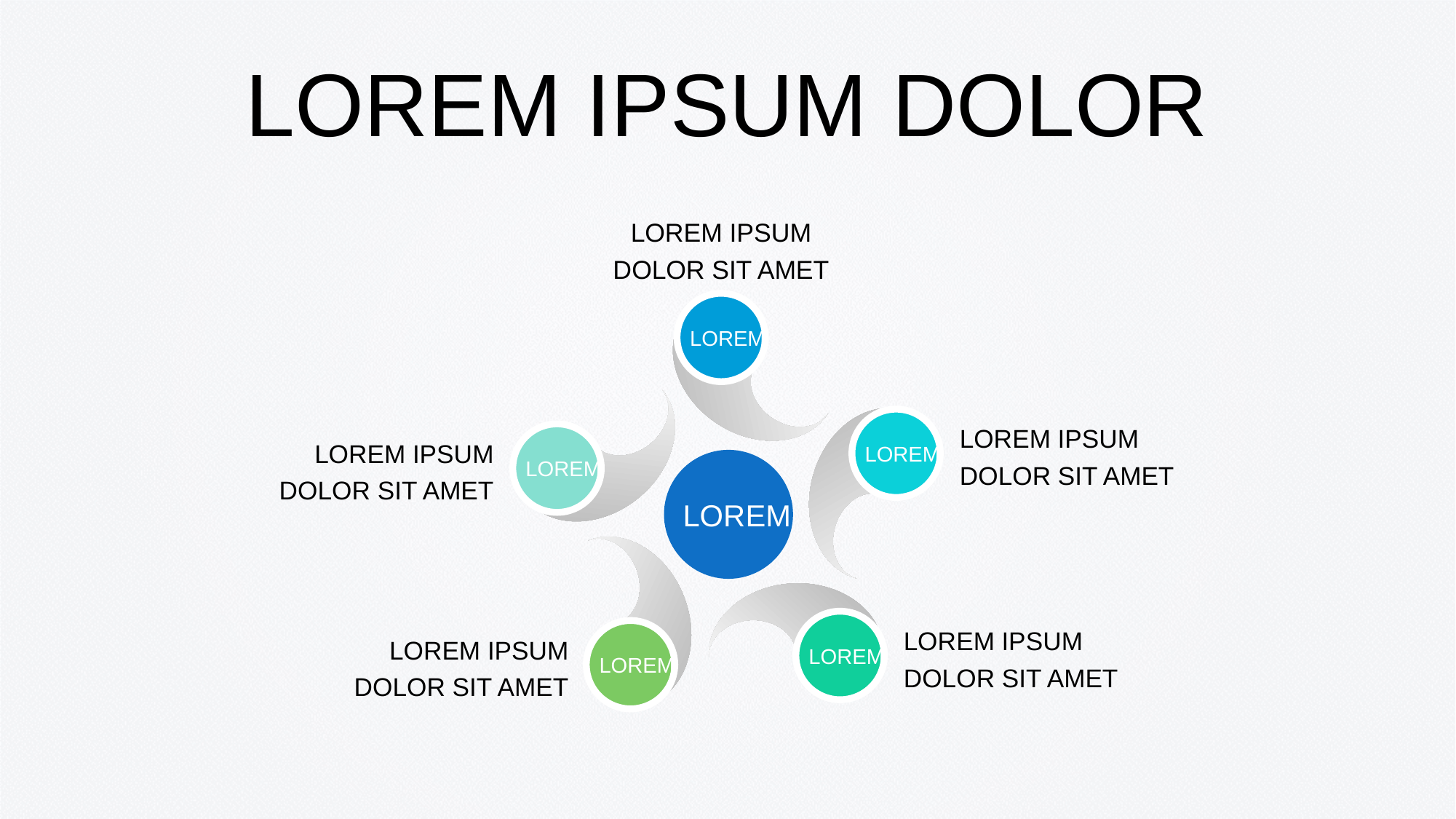

# LOREM IPSUM DOLOR
LOREM IPSUM DOLOR SIT AMET

LOREM

LOREM
LOREM IPSUM DOLOR SIT AMET
LOREM
LOREM IPSUM DOLOR SIT AMET
LOREM

LOREM
LOREM IPSUM DOLOR SIT AMET
LOREM
LOREM IPSUM DOLOR SIT AMET